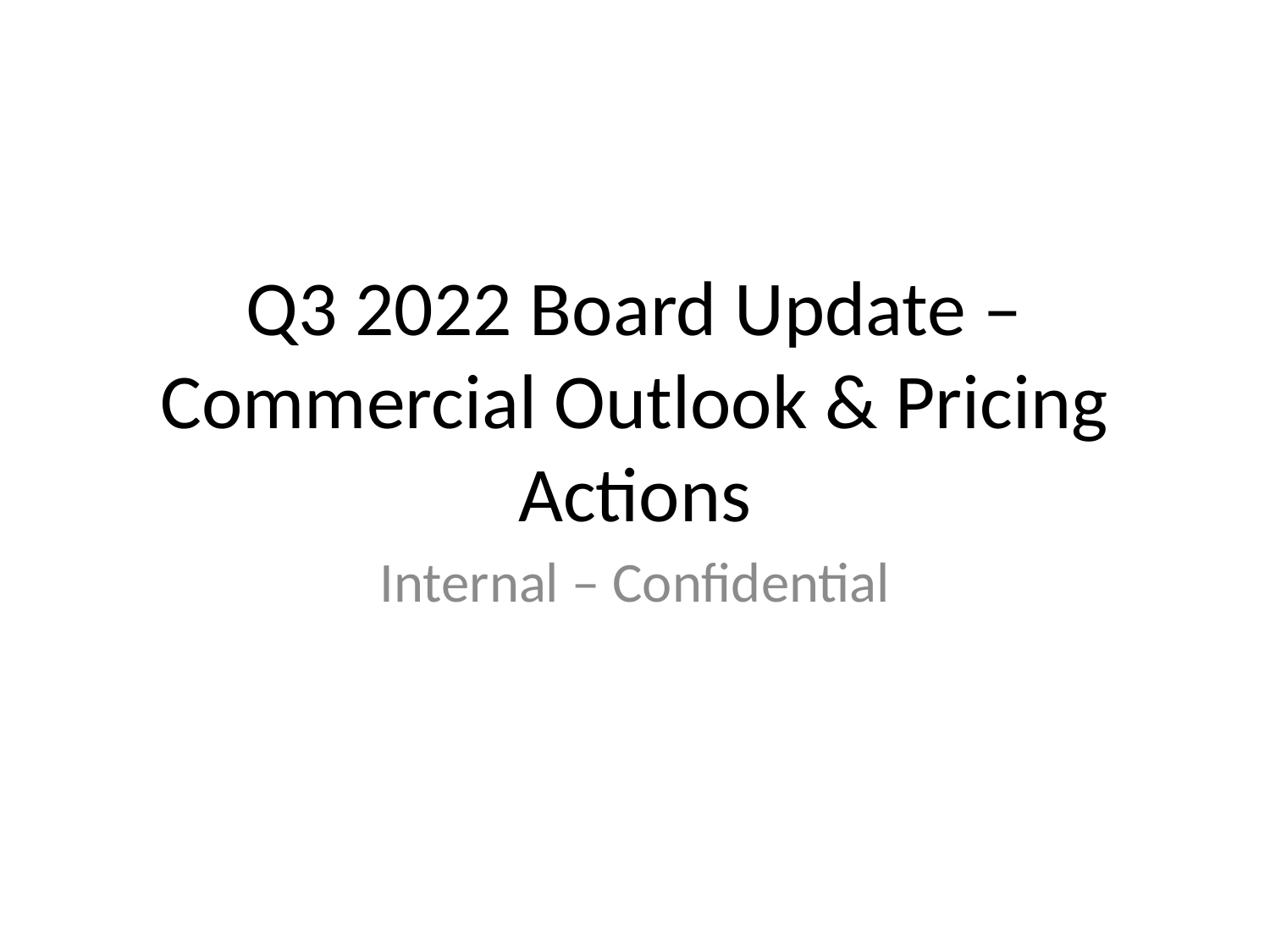

# Q3 2022 Board Update – Commercial Outlook & Pricing Actions
Internal – Confidential